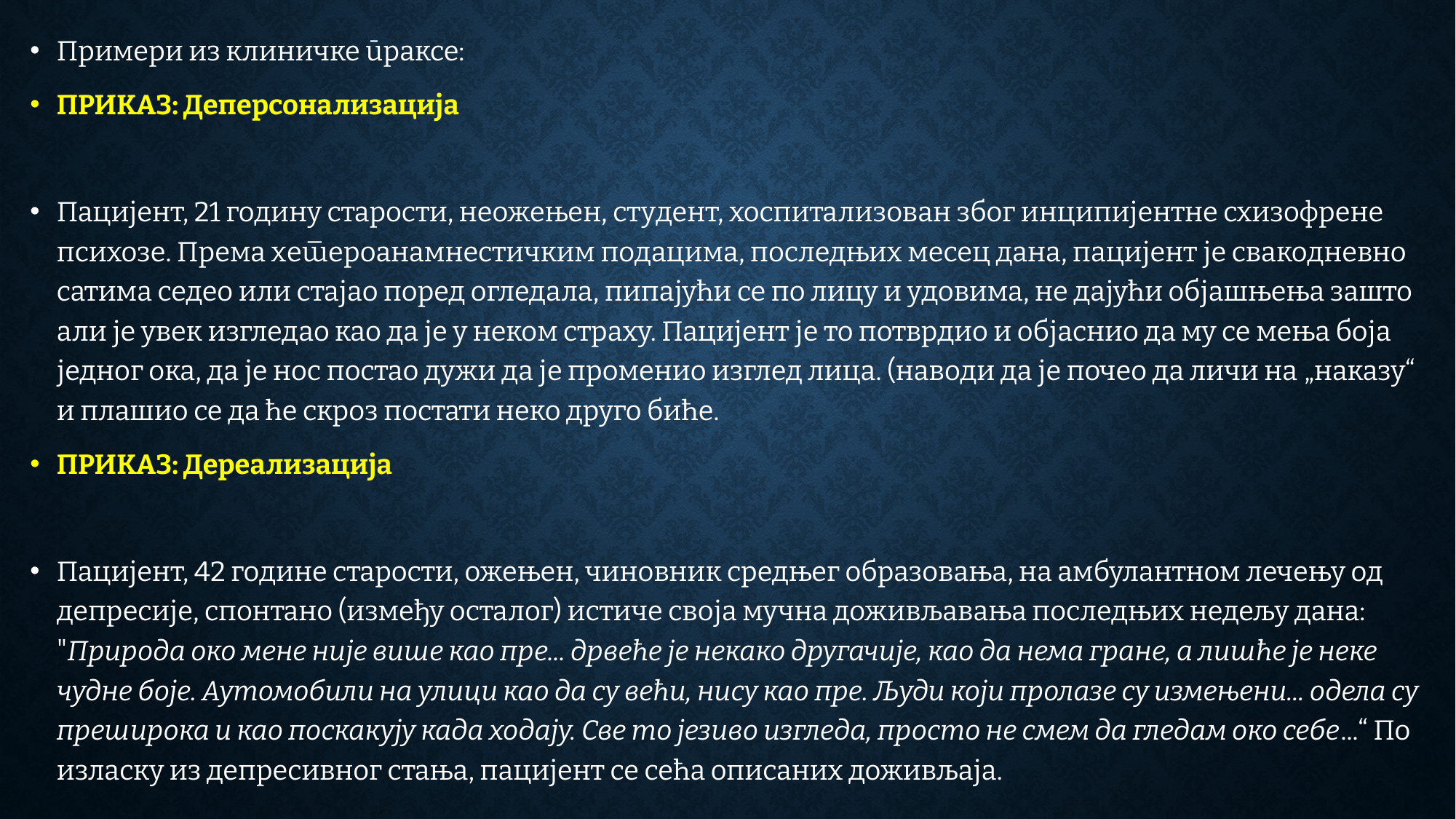

Примери из клиничке праксе:
ПРИКАЗ: Деперсонализација

Пацијент, 21 годину старости, неожењен, студент, хоспитализован због инципијентне схизофрене психозе. Према хетероанамнестичким подацима, последњих месец дана, пацијент је свакодневно сатима седео или стајао поред огледала, пипајући се по лицу и удовима, не дајући објашњења зашто али је увек изгледао као да је у неком страху. Пацијент је то потврдио и објаснио да му се мења боја једног ока, да је нос постао дужи да је променио изглед лица. (наводи да је почео да личи на „наказу“ и плашио се да ће скроз постати неко друго биће.
ПРИКАЗ: Дереализација

Пацијент, 42 године старости, ожењен, чиновник средњег образовања, на амбулантном лечењу од депресије, спонтано (између осталог) истиче своја мучна доживљавања последњих недељу дана: "Природа око мене није више као пре... дрвеће је некако другачије, као да нема гране, а лишће је неке чудне боје. Аутомобили на улици као да су већи, нису као пре. Људи који пролазе су измењени... одела су преширока и као поскакују када ходају. Све то језиво изгледа, просто не смем да гледам око себе...“ По изласку из депресивног стања, пацијент се сећа описаних доживљаја.